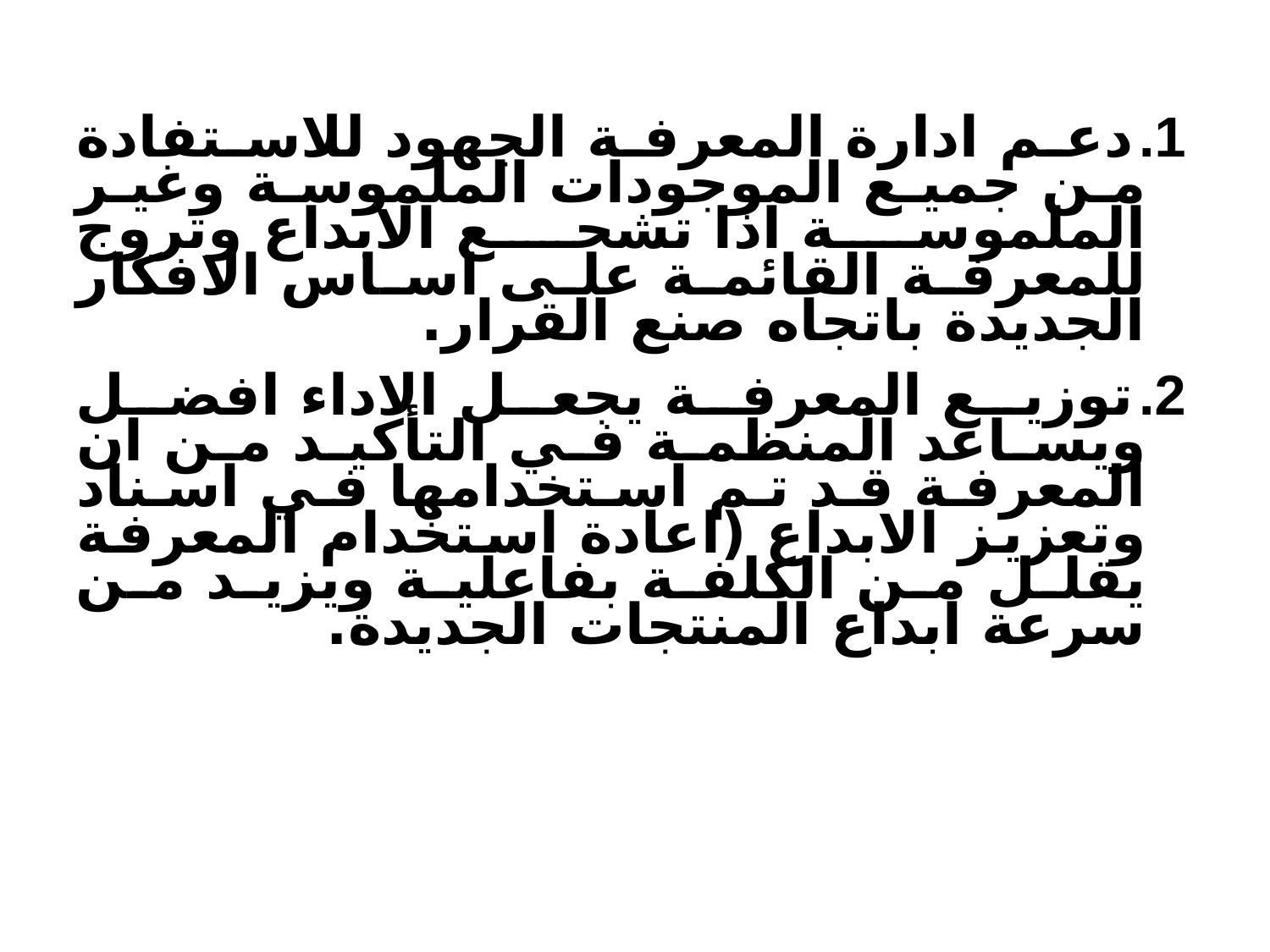

دعم ادارة المعرفة الجهود للاستفادة من جميع الموجودات الملموسة وغير الملموسة اذا تشجع الابداع وتروج للمعرفة القائمة على اساس الافكار الجديدة باتجاه صنع القرار.
توزيع المعرفة يجعل الاداء افضل ويساعد المنظمة في التأكيد من ان المعرفة قد تم استخدامها في اسناد وتعزيز الابداع (اعادة استخدام المعرفة يقلل من الكلفة بفاعلية ويزيد من سرعة ابداع المنتجات الجديدة.